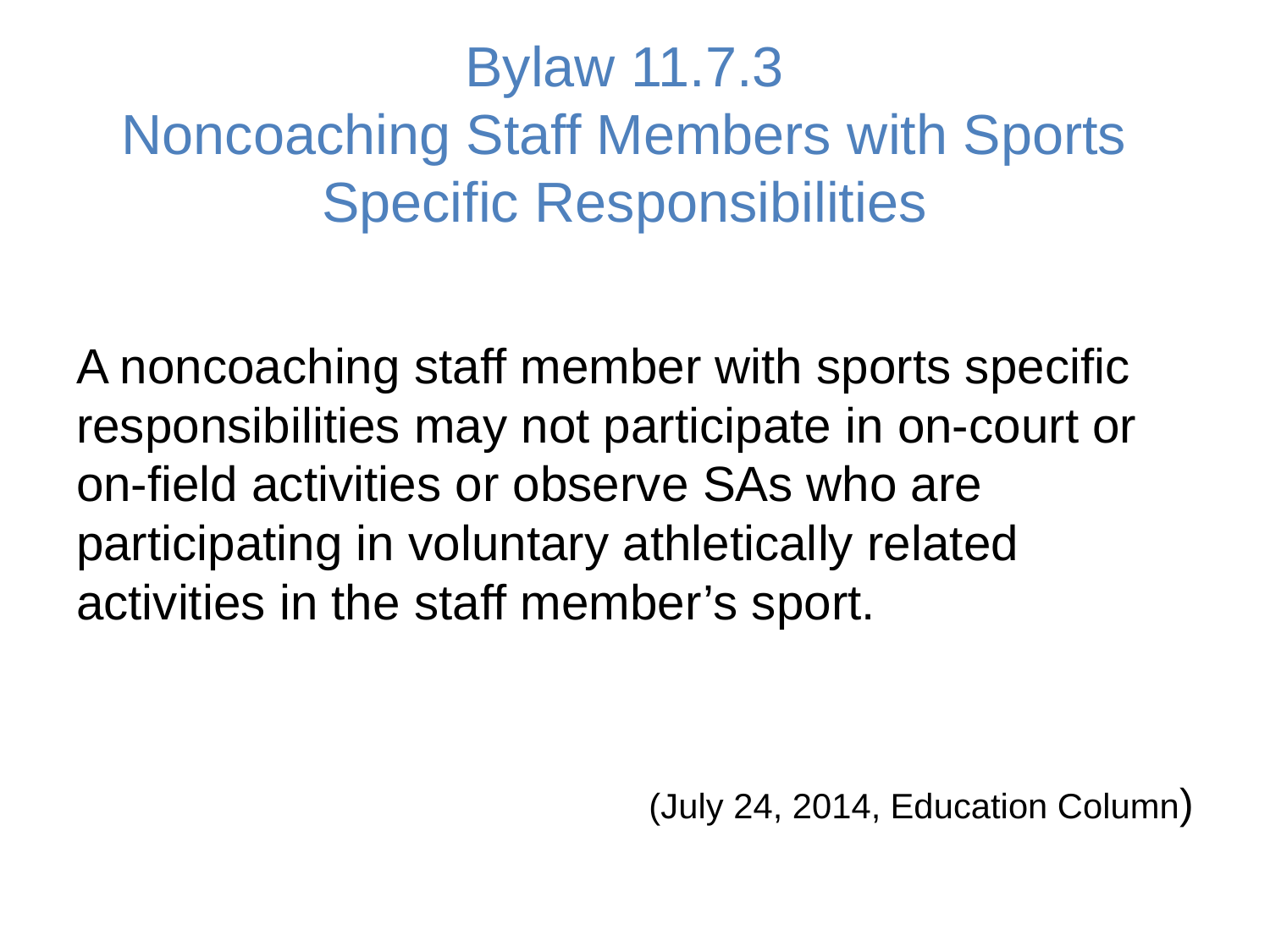

# Bylaw 11.7.3 Noncoaching Staff Members with Sports Specific Responsibilities
A noncoaching staff member with sports specific responsibilities may not participate in on-court or on-field activities or observe SAs who are participating in voluntary athletically related activities in the staff member’s sport.

(July 24, 2014, Education Column)